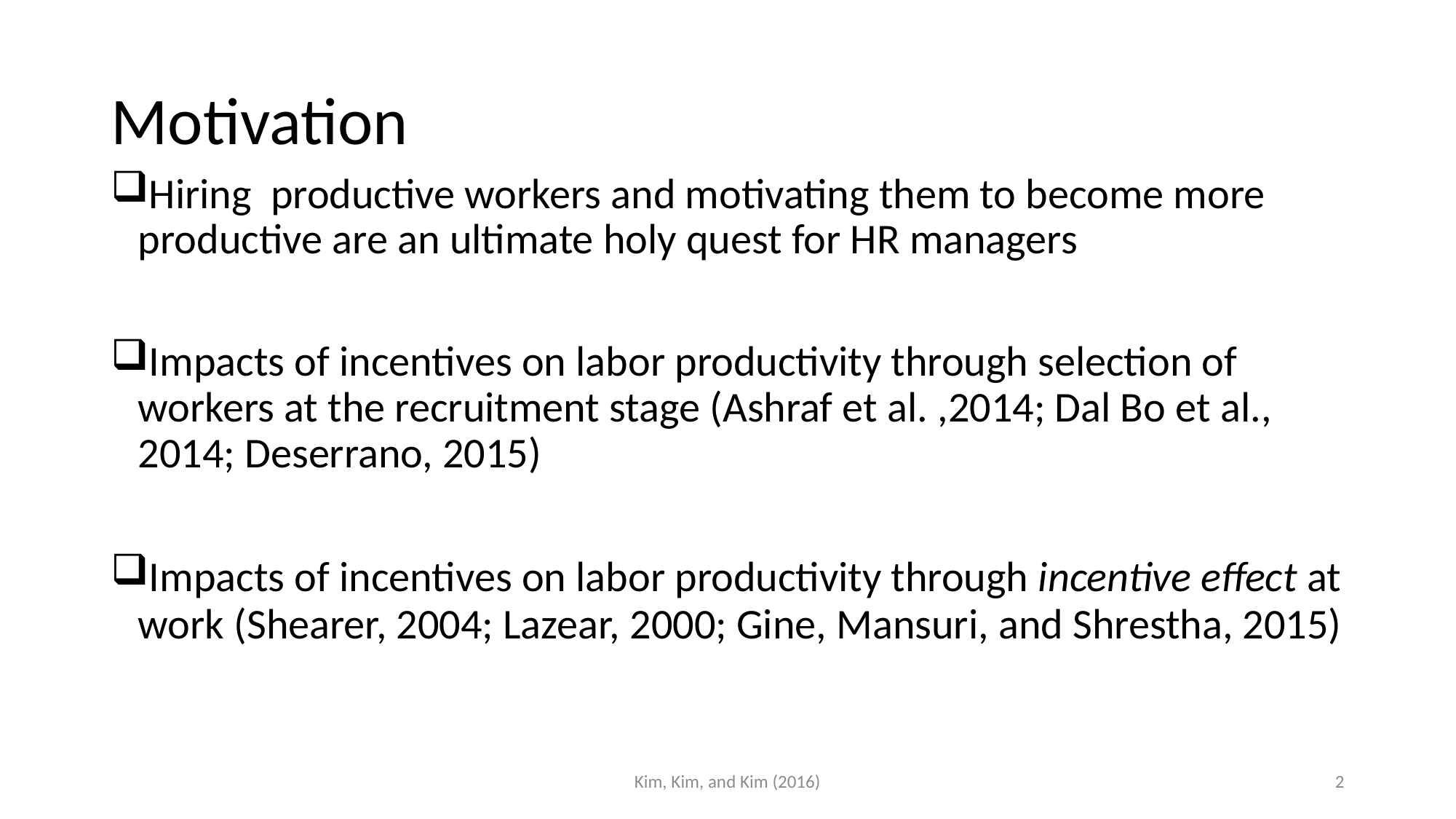

# Motivation
Hiring  productive workers and motivating them to become more productive are an ultimate holy quest for HR managers

Impacts of incentives on labor productivity through selection of workers at the recruitment stage (Ashraf et al. ,2014; Dal Bo et al., 2014; Deserrano, 2015)

Impacts of incentives on labor productivity through incentive effect at work (Shearer, 2004; Lazear, 2000; Gine, Mansuri, and Shrestha, 2015)
Kim, Kim, and Kim (2016)
2